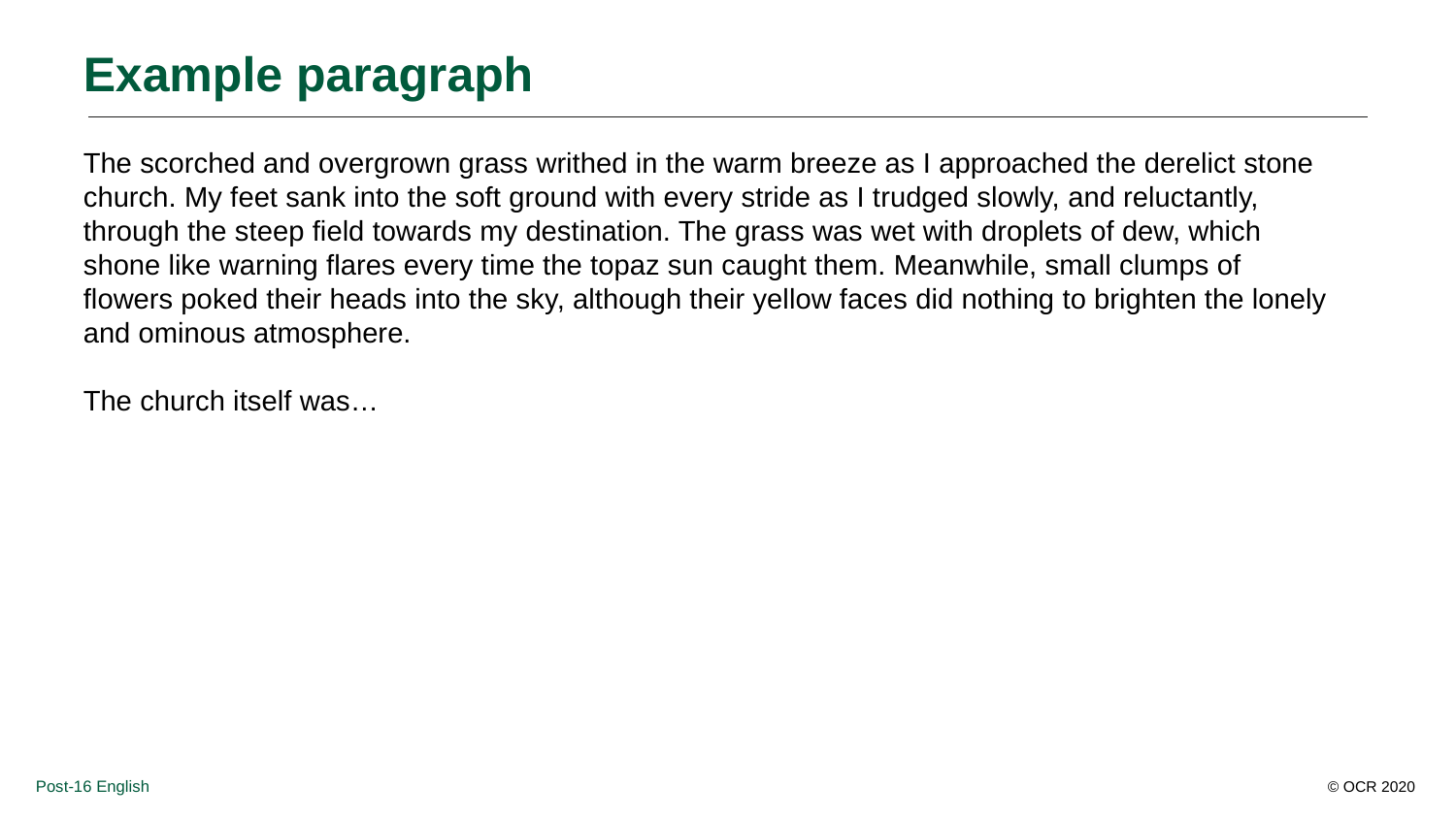

# Example paragraph

The scorched and overgrown grass writhed in the warm breeze as I approached the derelict stone church. My feet sank into the soft ground with every stride as I trudged slowly, and reluctantly, through the steep field towards my destination. The grass was wet with droplets of dew, which shone like warning flares every time the topaz sun caught them. Meanwhile, small clumps of flowers poked their heads into the sky, although their yellow faces did nothing to brighten the lonely and ominous atmosphere.

The church itself was…
Post-16 English
© OCR 2020